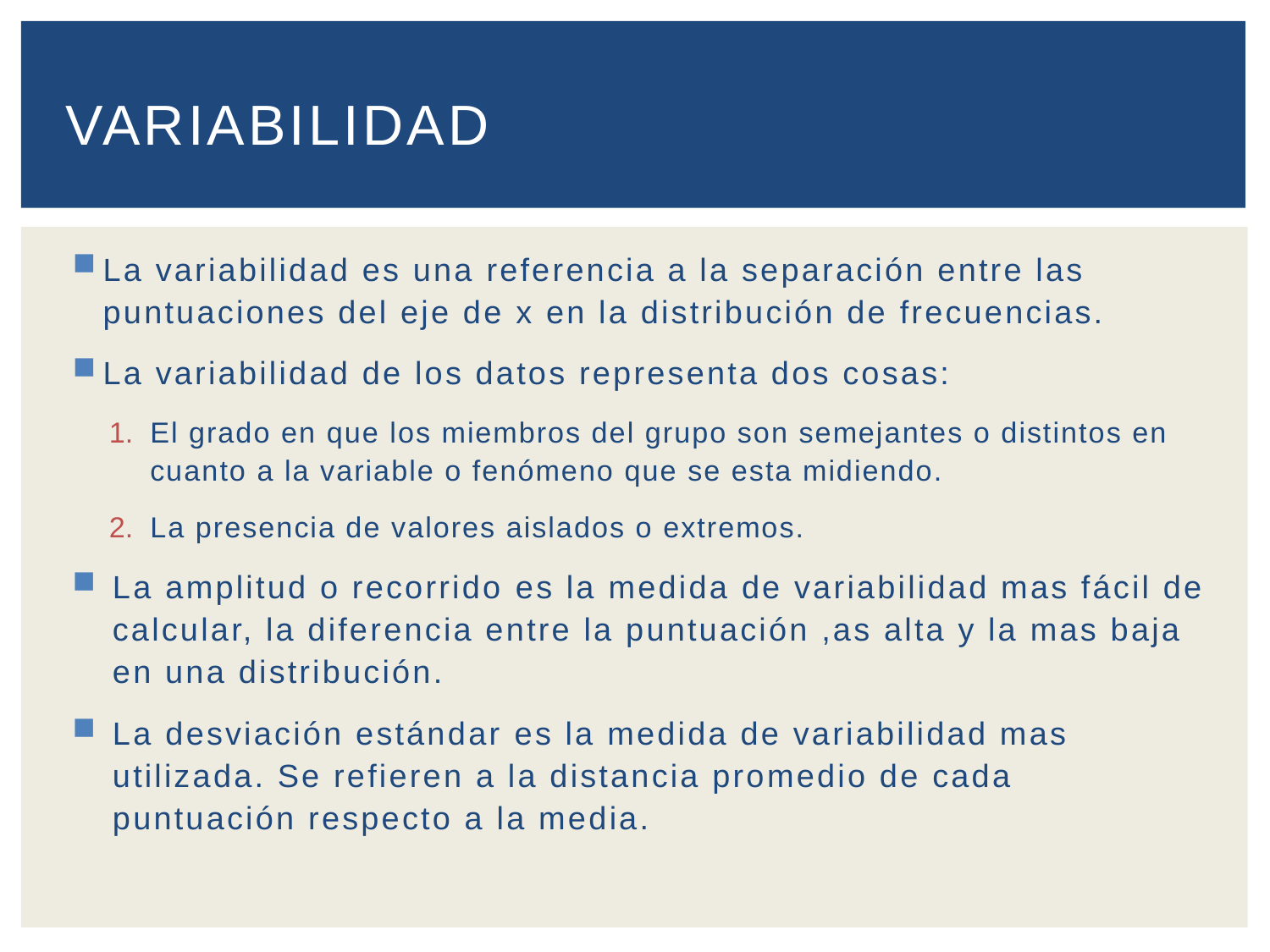

# Variabilidad
La variabilidad es una referencia a la separación entre las puntuaciones del eje de x en la distribución de frecuencias.
La variabilidad de los datos representa dos cosas:
El grado en que los miembros del grupo son semejantes o distintos en cuanto a la variable o fenómeno que se esta midiendo.
La presencia de valores aislados o extremos.
La amplitud o recorrido es la medida de variabilidad mas fácil de calcular, la diferencia entre la puntuación ,as alta y la mas baja en una distribución.
La desviación estándar es la medida de variabilidad mas utilizada. Se refieren a la distancia promedio de cada puntuación respecto a la media.